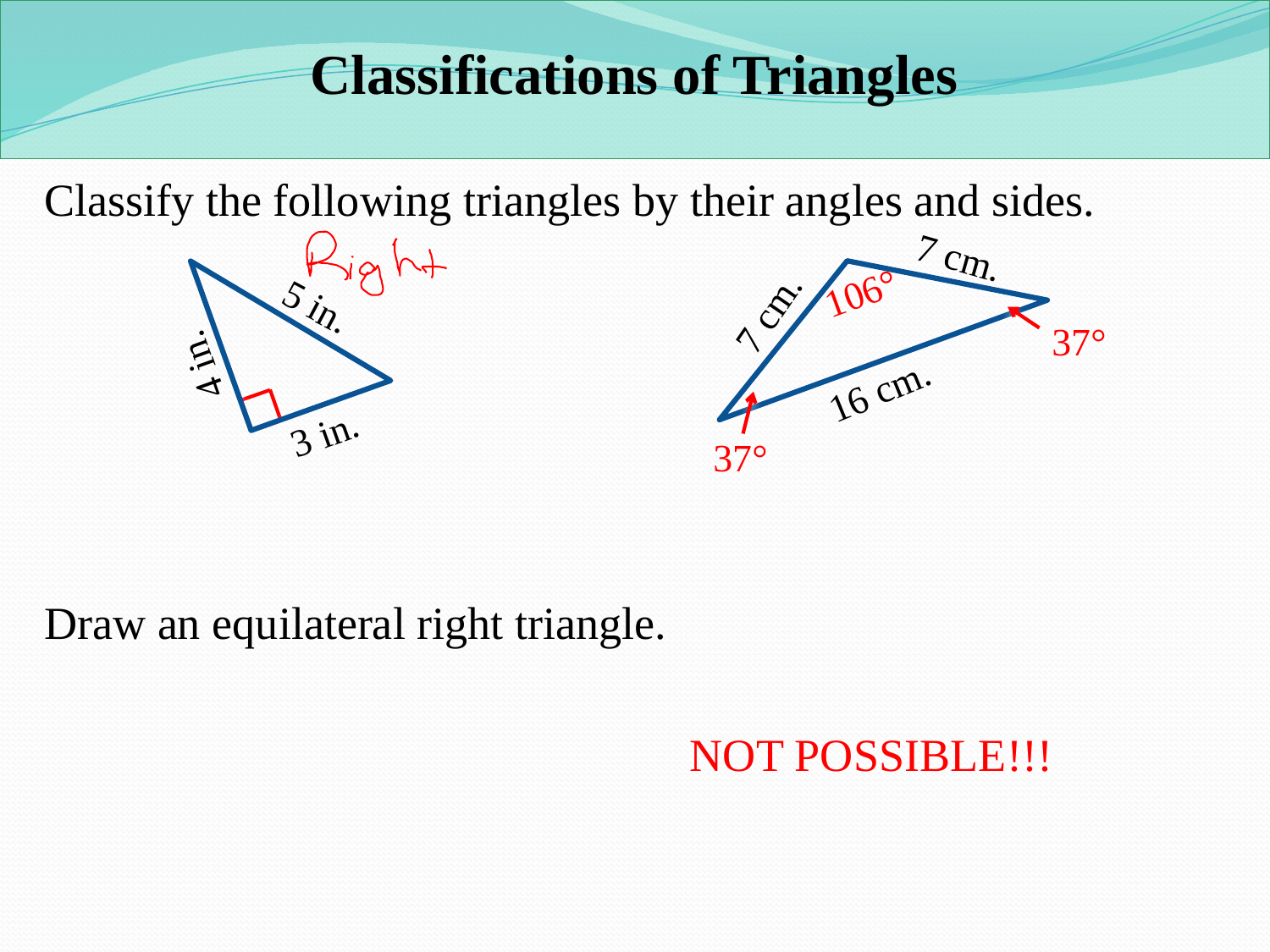

Classifications of Triangles
Classify the following triangles by their angles and sides.

5 in.
4 in.
3 in.
7 cm.

106°
7 cm.
16 cm.
37°
37°
Draw an equilateral right triangle.
NOT POSSIBLE!!!